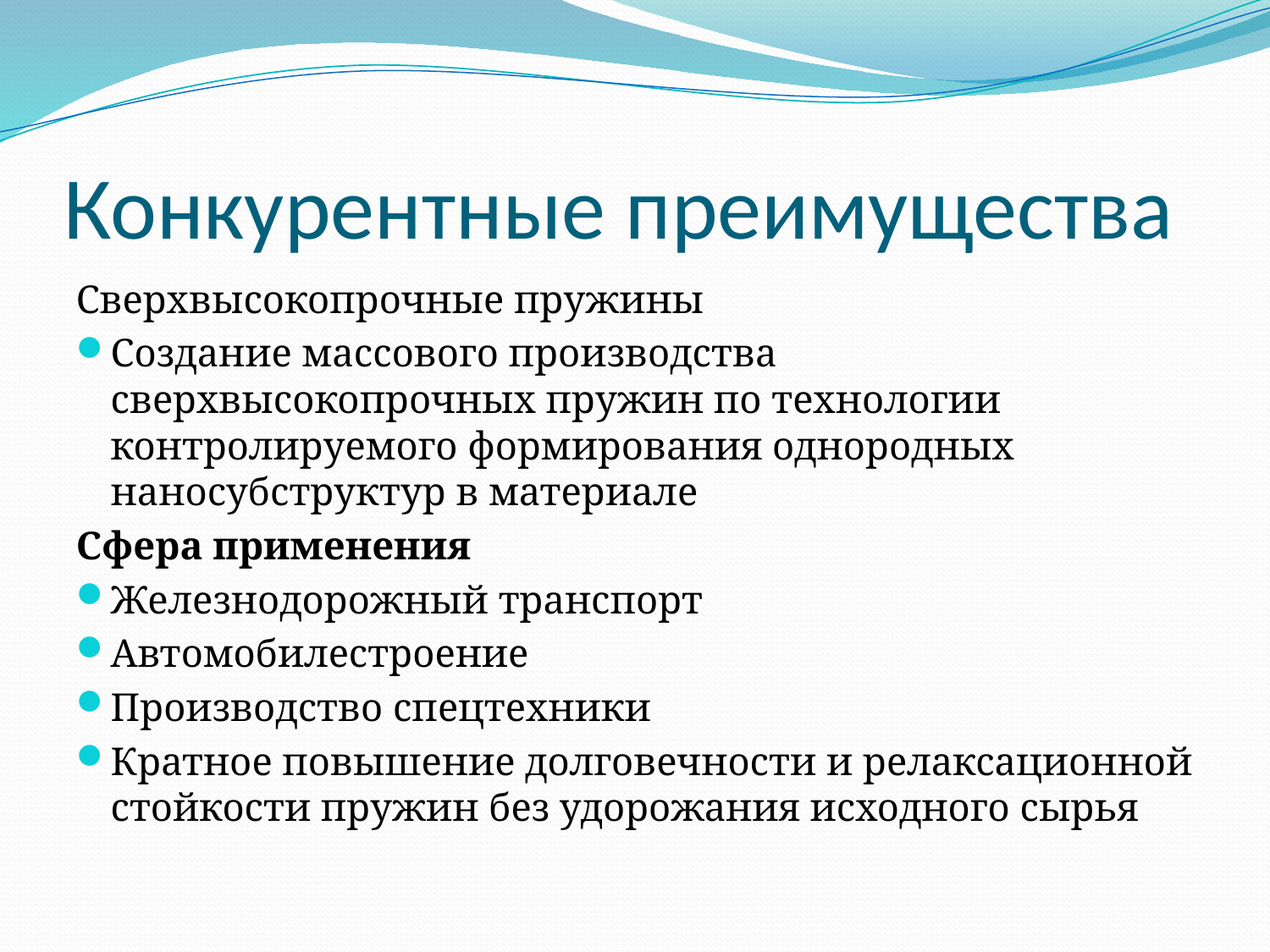

# Конкурентные преимущества
Сверхвысокопрочные пружины
Создание массового производства сверхвысокопрочных пружин по технологии контролируемого формирования однородных наносубструктур в материале
Сфера применения
Железнодорожный транспорт
Автомобилестроение
Производство спецтехники
Кратное повышение долговечности и релаксационной стойкости пружин без удорожания исходного сырья